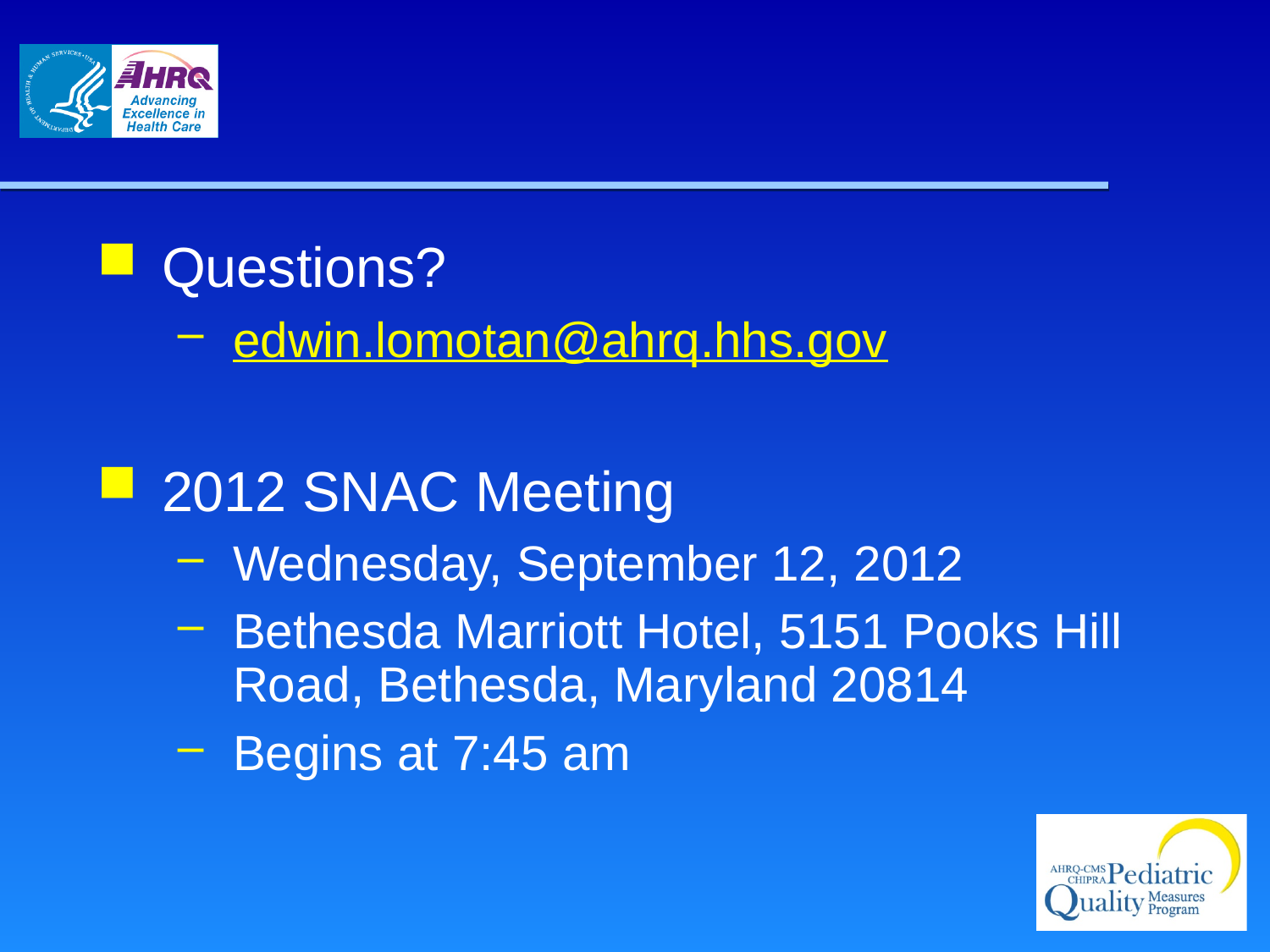

Questions?
edwin.lomotan@ahrq.hhs.gov

2012 SNAC Meeting
Wednesday, September 12, 2012
Bethesda Marriott Hotel, 5151 Pooks Hill Road, Bethesda, Maryland 20814
Begins at 7:45 am